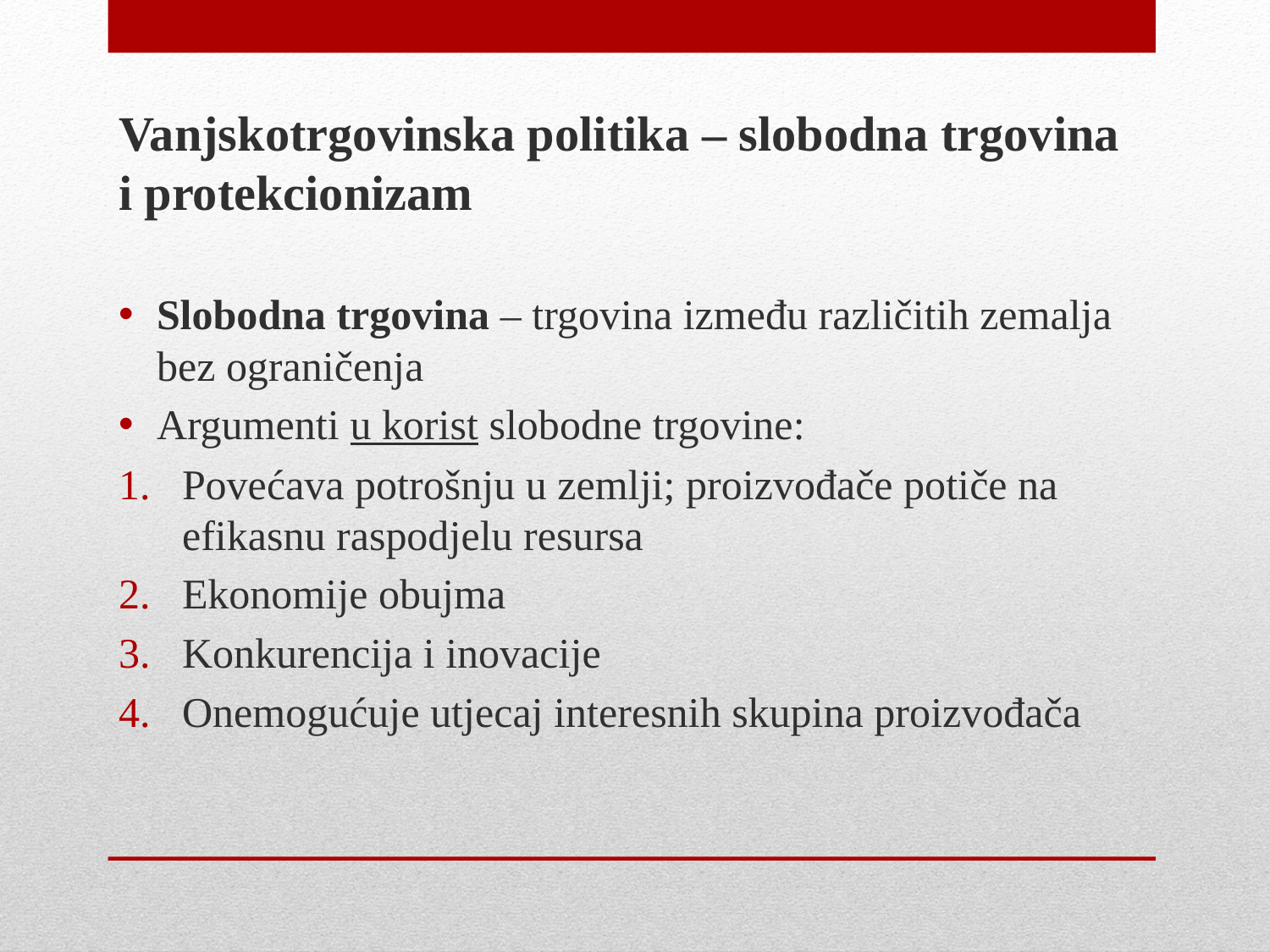

Vanjskotrgovinska politika – slobodna trgovina i protekcionizam

Slobodna trgovina – trgovina između različitih zemalja bez ograničenja
Argumenti u korist slobodne trgovine:
Povećava potrošnju u zemlji; proizvođače potiče na efikasnu raspodjelu resursa
Ekonomije obujma
Konkurencija i inovacije
Onemogućuje utjecaj interesnih skupina proizvođača